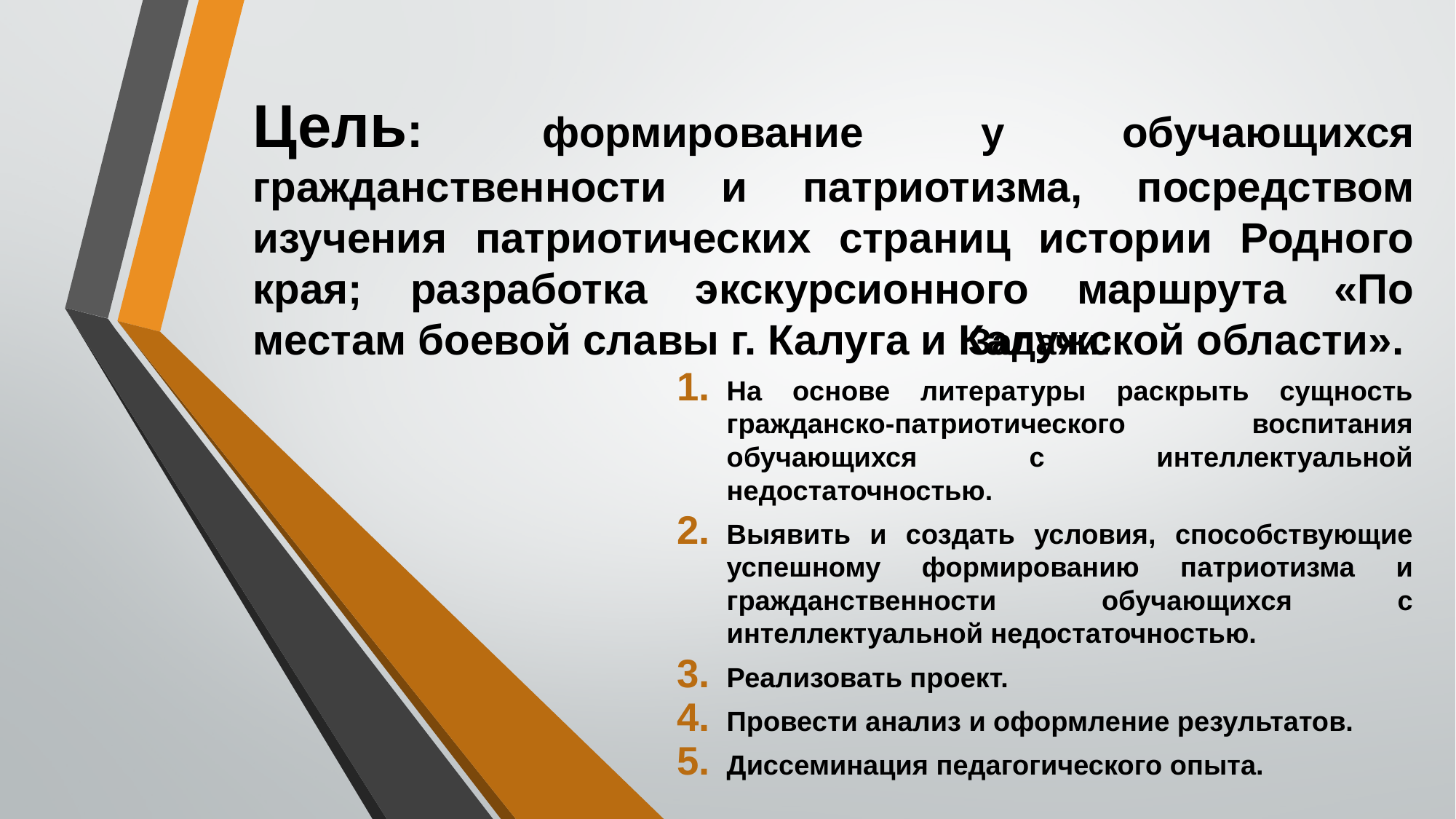

# Цель: формирование у обучающихся гражданственности и патриотизма, посредством изучения патриотических страниц истории Родного края; разработка экскурсионного маршрута «По местам боевой славы г. Калуга и Калужской области».

Задачи:
На основе литературы раскрыть сущность гражданско-патриотического воспитания обучающихся с интеллектуальной недостаточностью.
Выявить и создать условия, способствующие успешному формированию патриотизма и гражданственности обучающихся с интеллектуальной недостаточностью.
Реализовать проект.
Провести анализ и оформление результатов.
Диссеминация педагогического опыта.